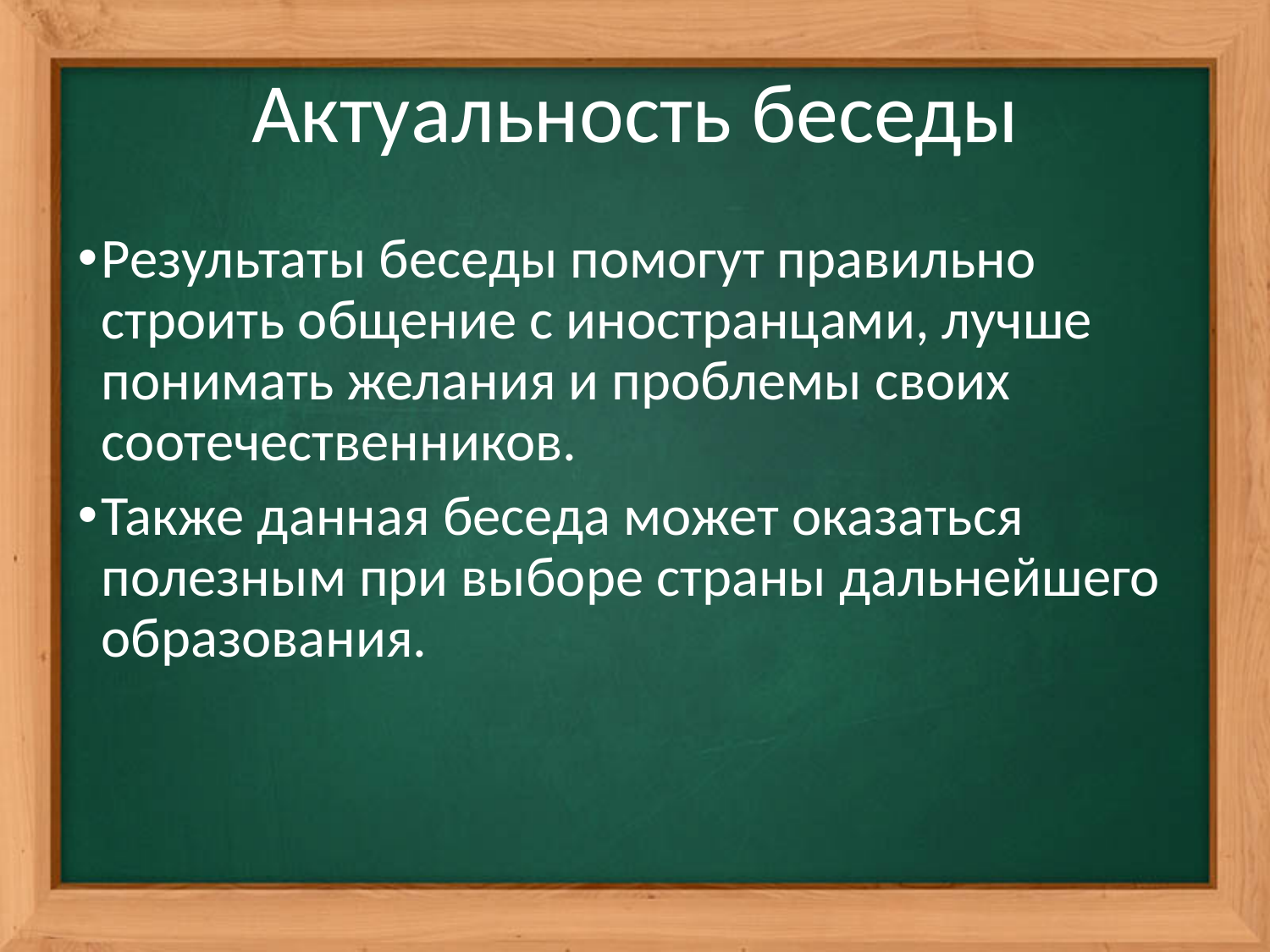

# Актуальность беседы
Результаты беседы помогут правильно строить общение с иностранцами, лучше понимать желания и проблемы своих соотечественников.
Также данная беседа может оказаться полезным при выборе страны дальнейшего образования.